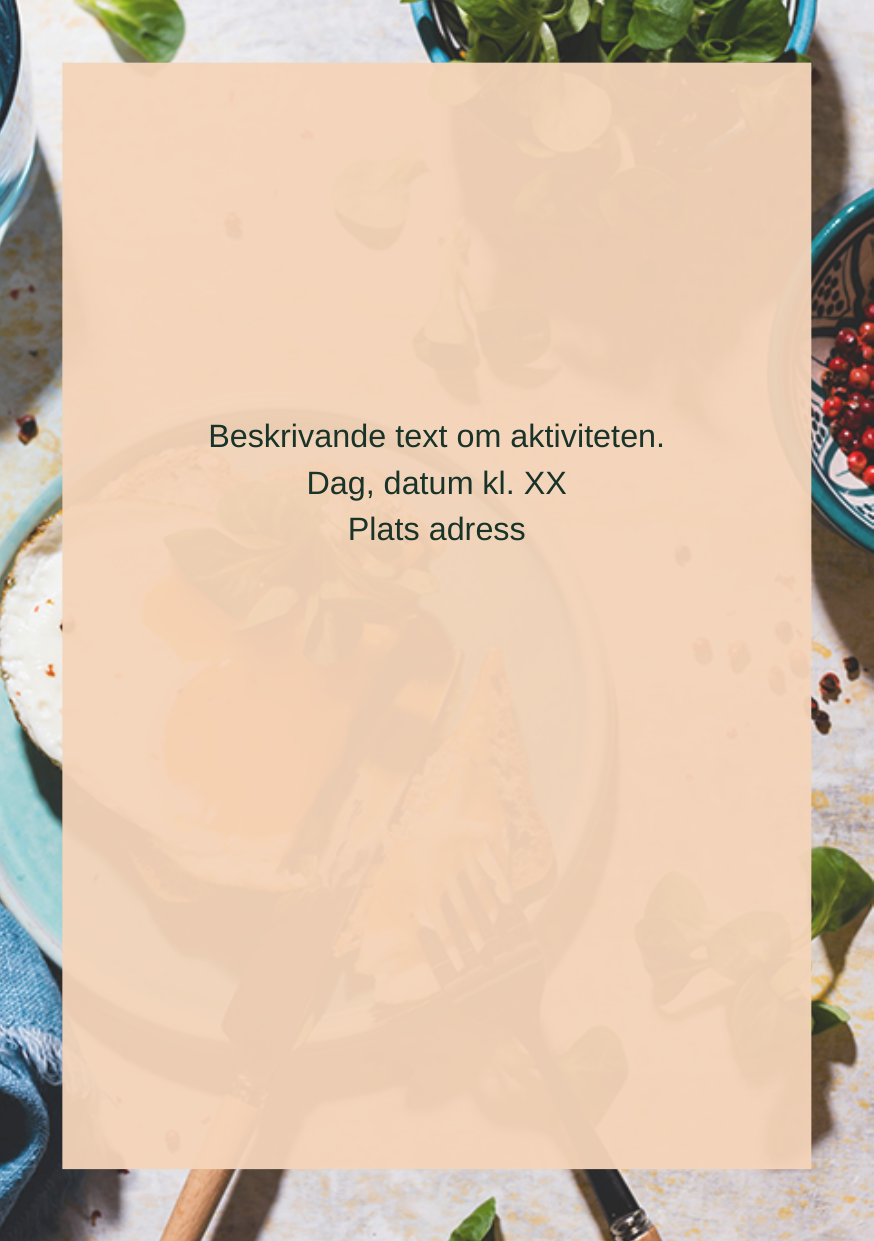

#
Beskrivande text om aktiviteten.
Dag, datum kl. XX
Plats adress